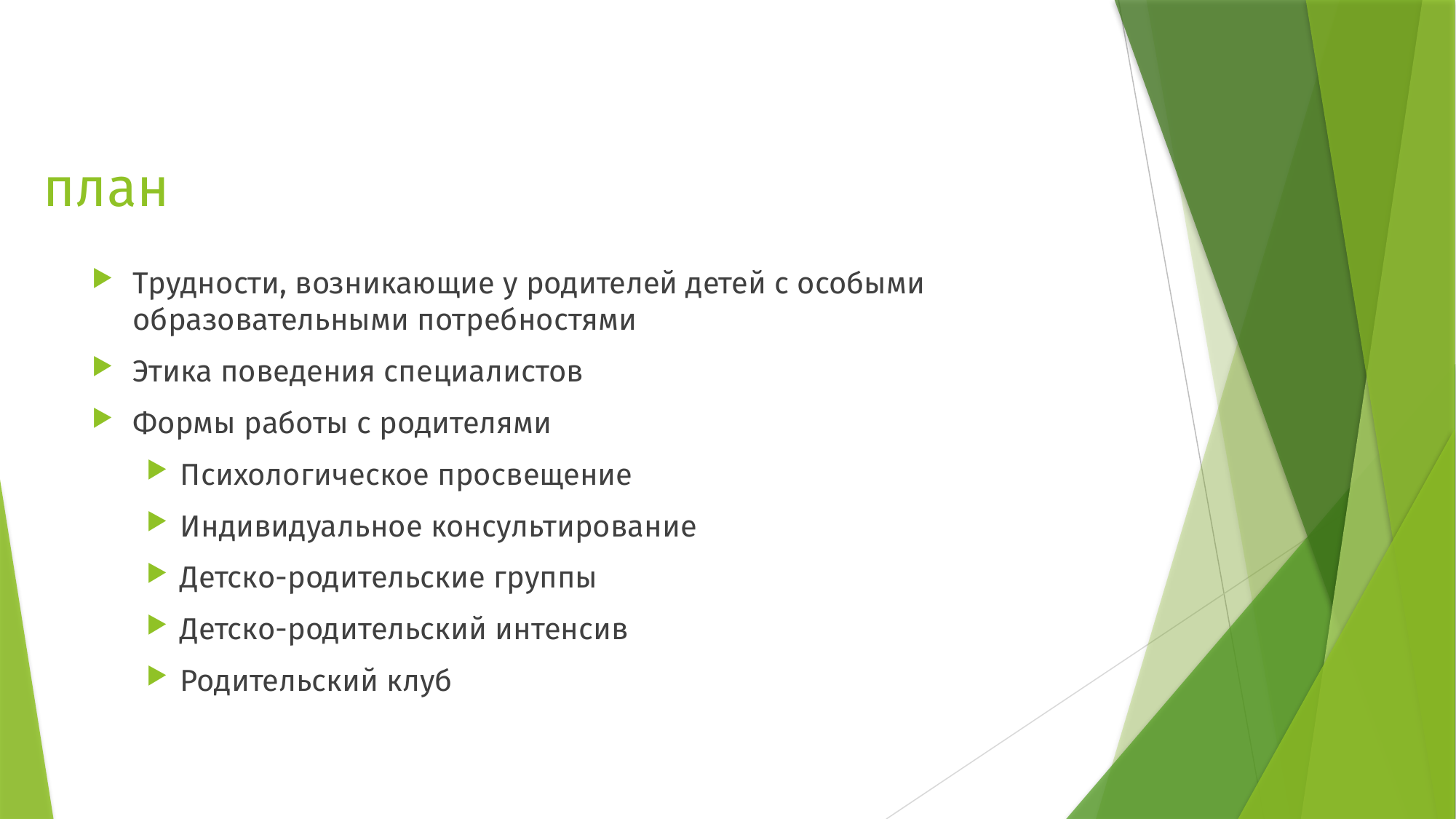

# план
Трудности, возникающие у родителей детей с особыми образовательными потребностями
Этика поведения специалистов
Формы работы с родителями
Психологическое просвещение
Индивидуальное консультирование
Детско-родительские группы
Детско-родительский интенсив
Родительский клуб